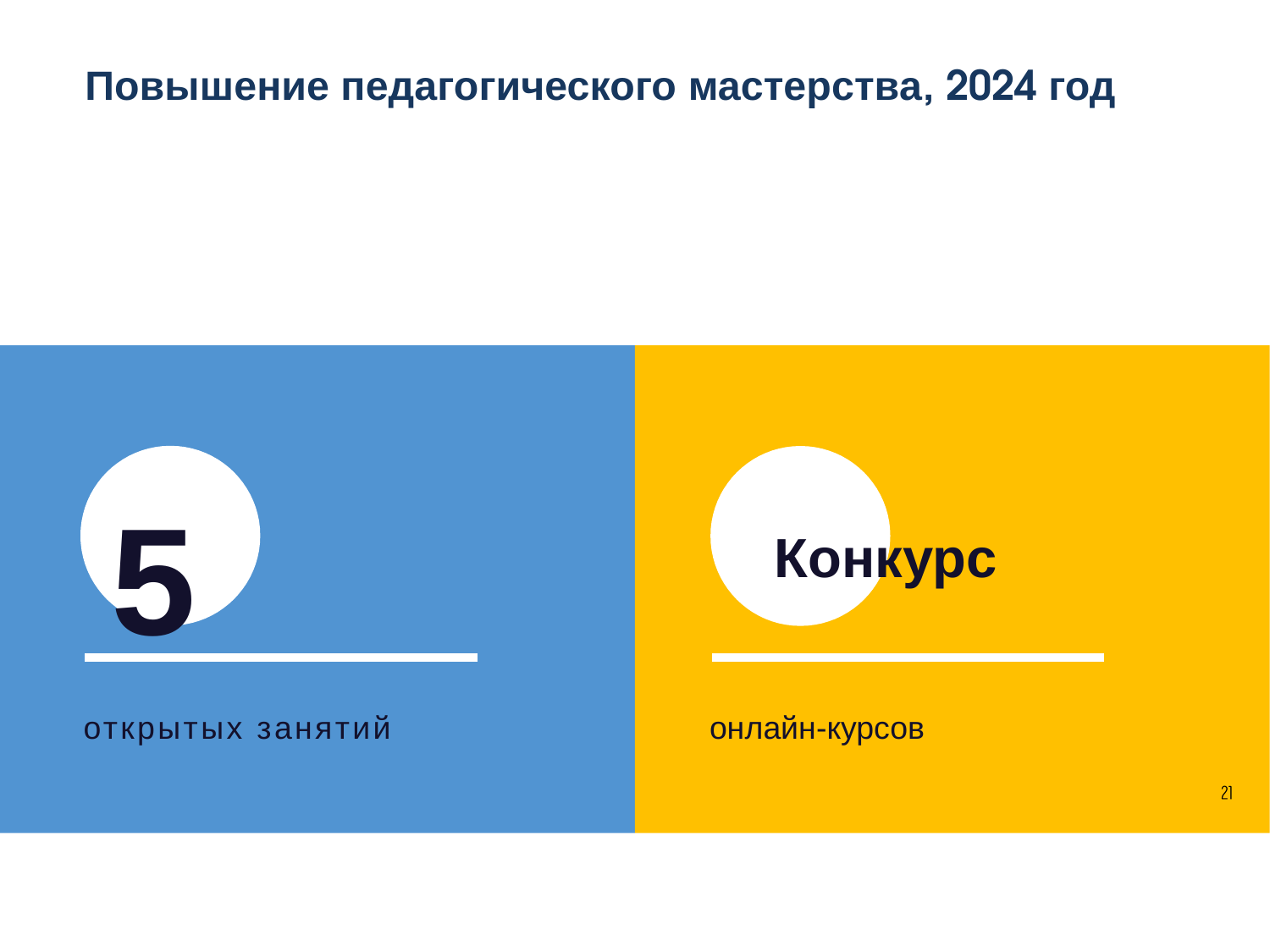

Повышение педагогического мастерства, 2024 год

5	Конкурс
открытых занятий	онлайн-курсов